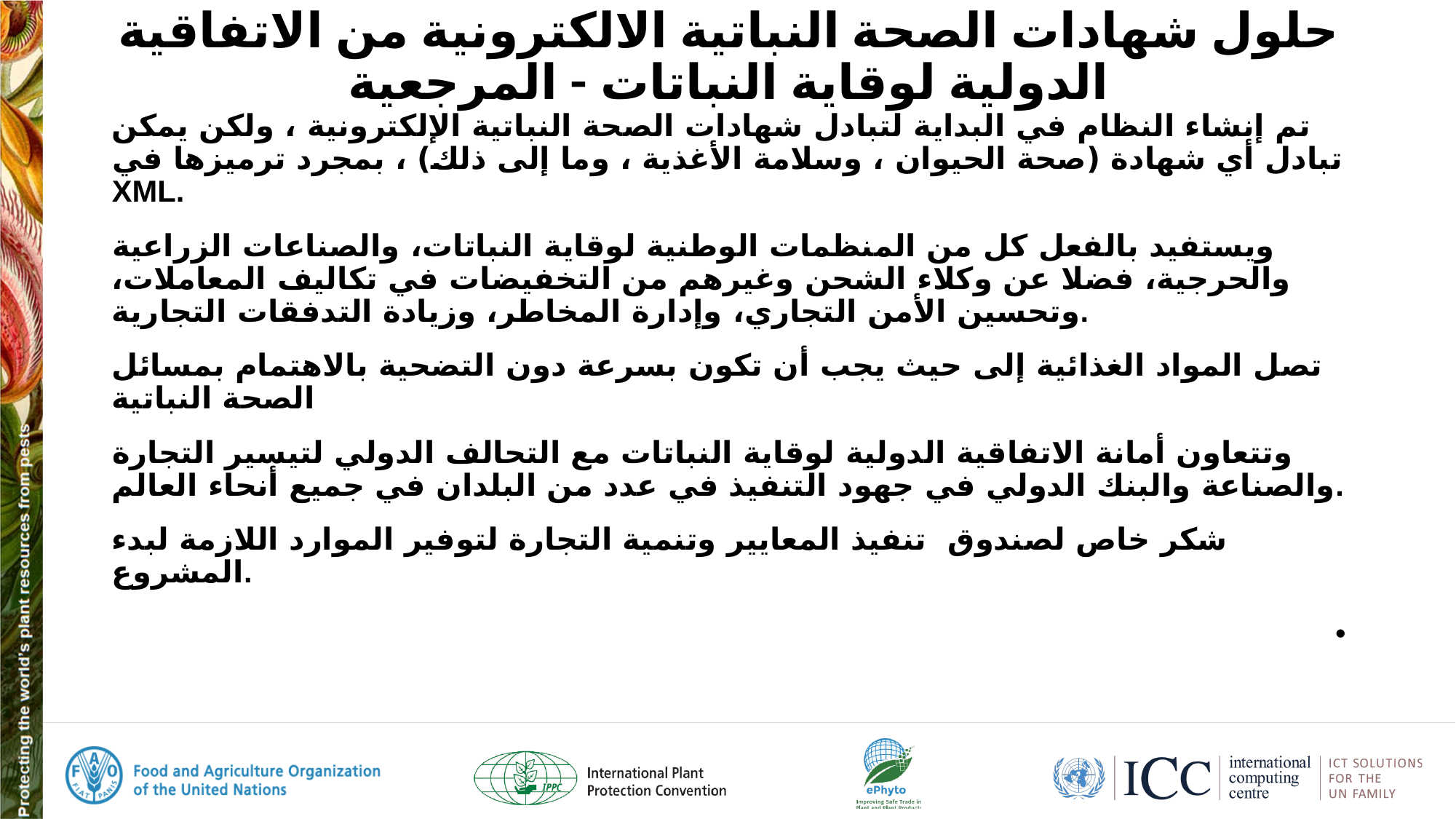

# حلول شهادات الصحة النباتية الالكترونية من الاتفاقية الدولية لوقاية النباتات - المرجعية
تم إنشاء النظام في البداية لتبادل شهادات الصحة النباتية الإلكترونية ، ولكن يمكن تبادل أي شهادة (صحة الحيوان ، وسلامة الأغذية ، وما إلى ذلك) ، بمجرد ترميزها في XML.
ويستفيد بالفعل كل من المنظمات الوطنية لوقاية النباتات، والصناعات الزراعية والحرجية، فضلا عن وكلاء الشحن وغيرهم من التخفيضات في تكاليف المعاملات، وتحسين الأمن التجاري، وإدارة المخاطر، وزيادة التدفقات التجارية.
تصل المواد الغذائية إلى حيث يجب أن تكون بسرعة دون التضحية بالاهتمام بمسائل الصحة النباتية
وتتعاون أمانة الاتفاقية الدولية لوقاية النباتات مع التحالف الدولي لتيسير التجارة والصناعة والبنك الدولي في جهود التنفيذ في عدد من البلدان في جميع أنحاء العالم.
شكر خاص لصندوق  تنفيذ المعايير وتنمية التجارة لتوفير الموارد اللازمة لبدء المشروع.